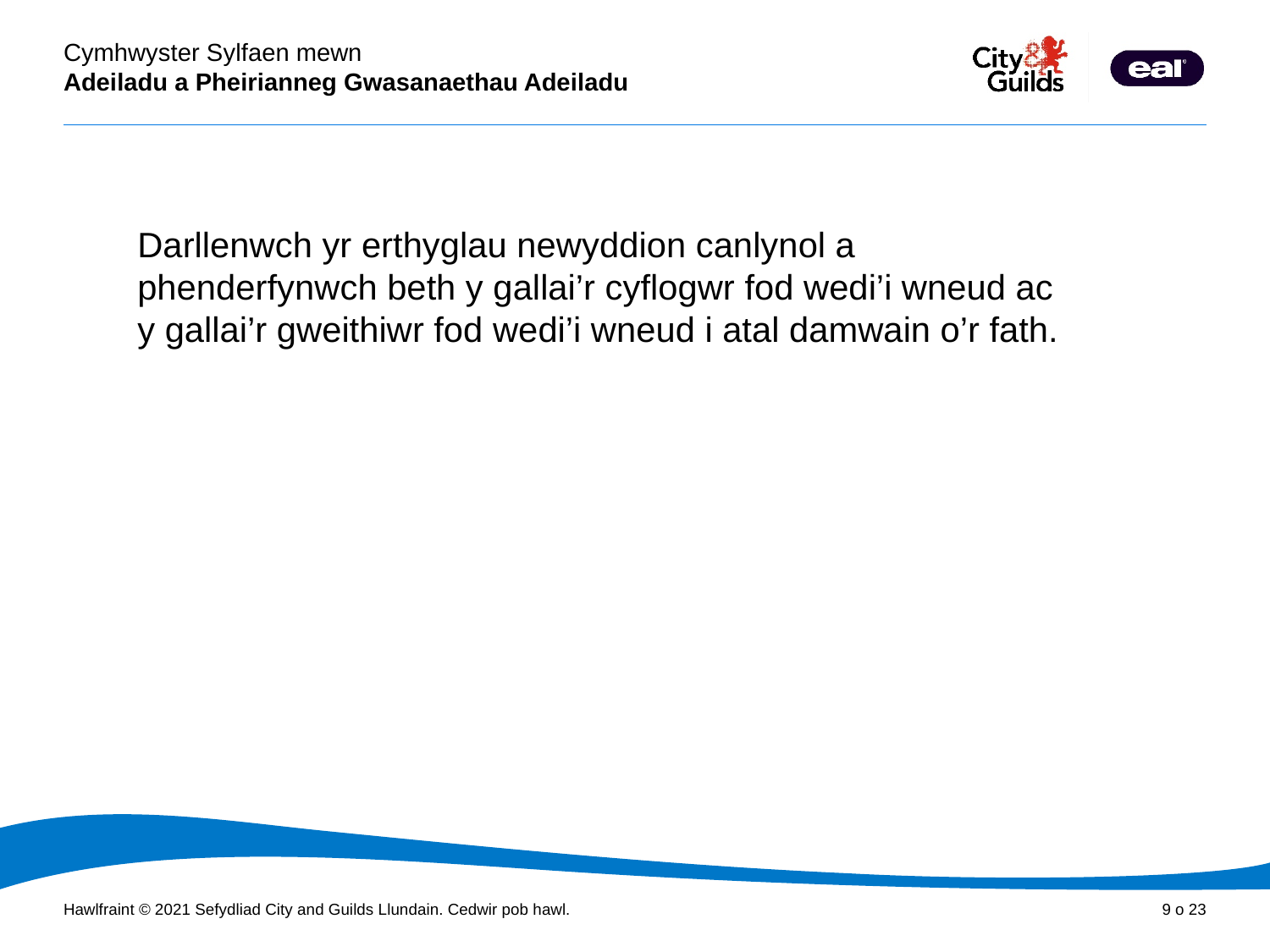

Darllenwch yr erthyglau newyddion canlynol a phenderfynwch beth y gallai’r cyflogwr fod wedi’i wneud ac y gallai’r gweithiwr fod wedi’i wneud i atal damwain o’r fath.